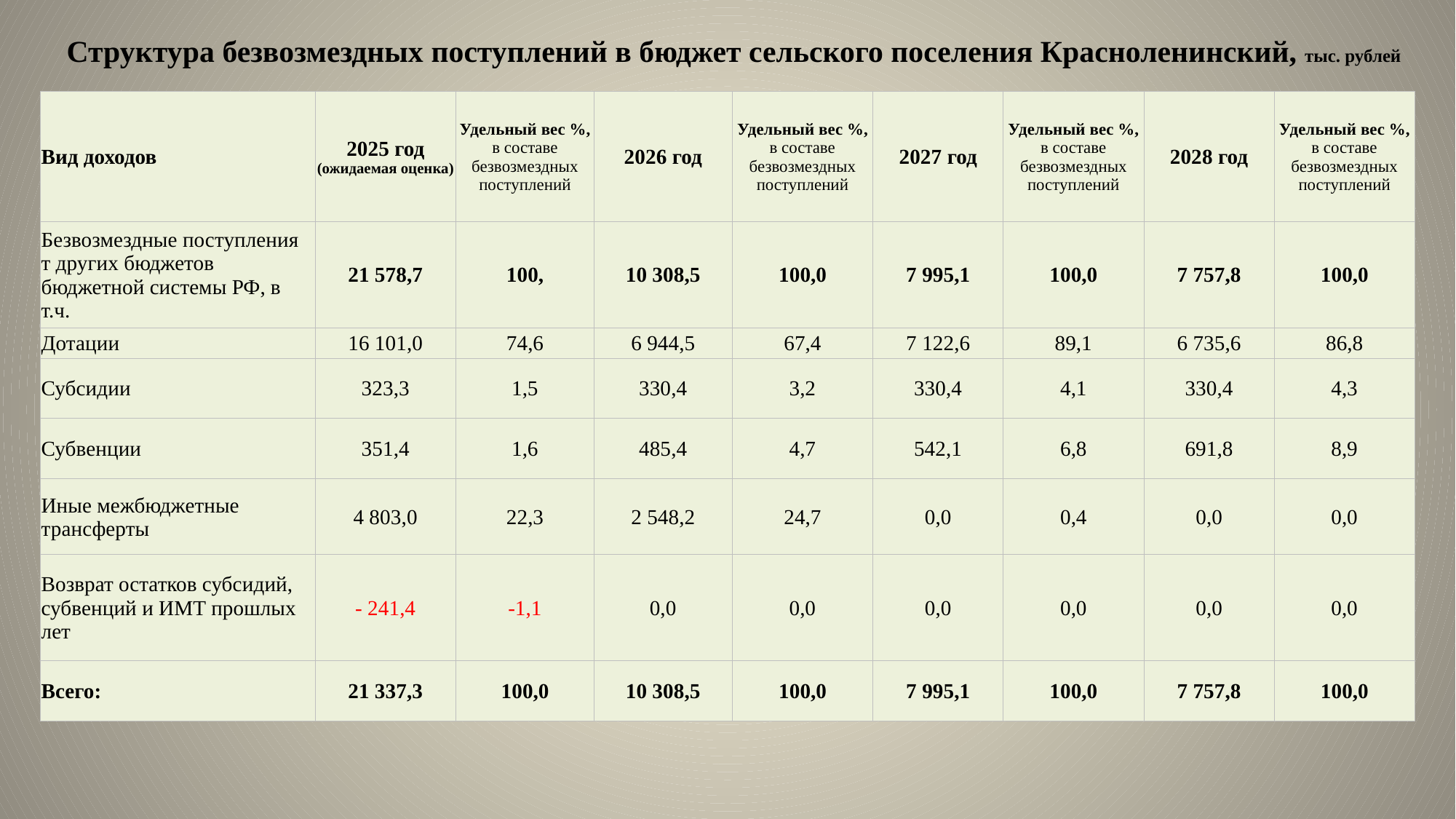

# Структура безвозмездных поступлений в бюджет сельского поселения Красноленинский, тыс. рублей
| Вид доходов | 2025 год (ожидаемая оценка) | Удельный вес %, в составе безвозмездных поступлений | 2026 год | Удельный вес %, в составе безвозмездных поступлений | 2027 год | Удельный вес %, в составе безвозмездных поступлений | 2028 год | Удельный вес %, в составе безвозмездных поступлений |
| --- | --- | --- | --- | --- | --- | --- | --- | --- |
| Безвозмездные поступления т других бюджетов бюджетной системы РФ, в т.ч. | 21 578,7 | 100, | 10 308,5 | 100,0 | 7 995,1 | 100,0 | 7 757,8 | 100,0 |
| Дотации | 16 101,0 | 74,6 | 6 944,5 | 67,4 | 7 122,6 | 89,1 | 6 735,6 | 86,8 |
| Субсидии | 323,3 | 1,5 | 330,4 | 3,2 | 330,4 | 4,1 | 330,4 | 4,3 |
| Субвенции | 351,4 | 1,6 | 485,4 | 4,7 | 542,1 | 6,8 | 691,8 | 8,9 |
| Иные межбюджетные трансферты | 4 803,0 | 22,3 | 2 548,2 | 24,7 | 0,0 | 0,4 | 0,0 | 0,0 |
| Возврат остатков субсидий, субвенций и ИМТ прошлых лет | - 241,4 | -1,1 | 0,0 | 0,0 | 0,0 | 0,0 | 0,0 | 0,0 |
| Всего: | 21 337,3 | 100,0 | 10 308,5 | 100,0 | 7 995,1 | 100,0 | 7 757,8 | 100,0 |